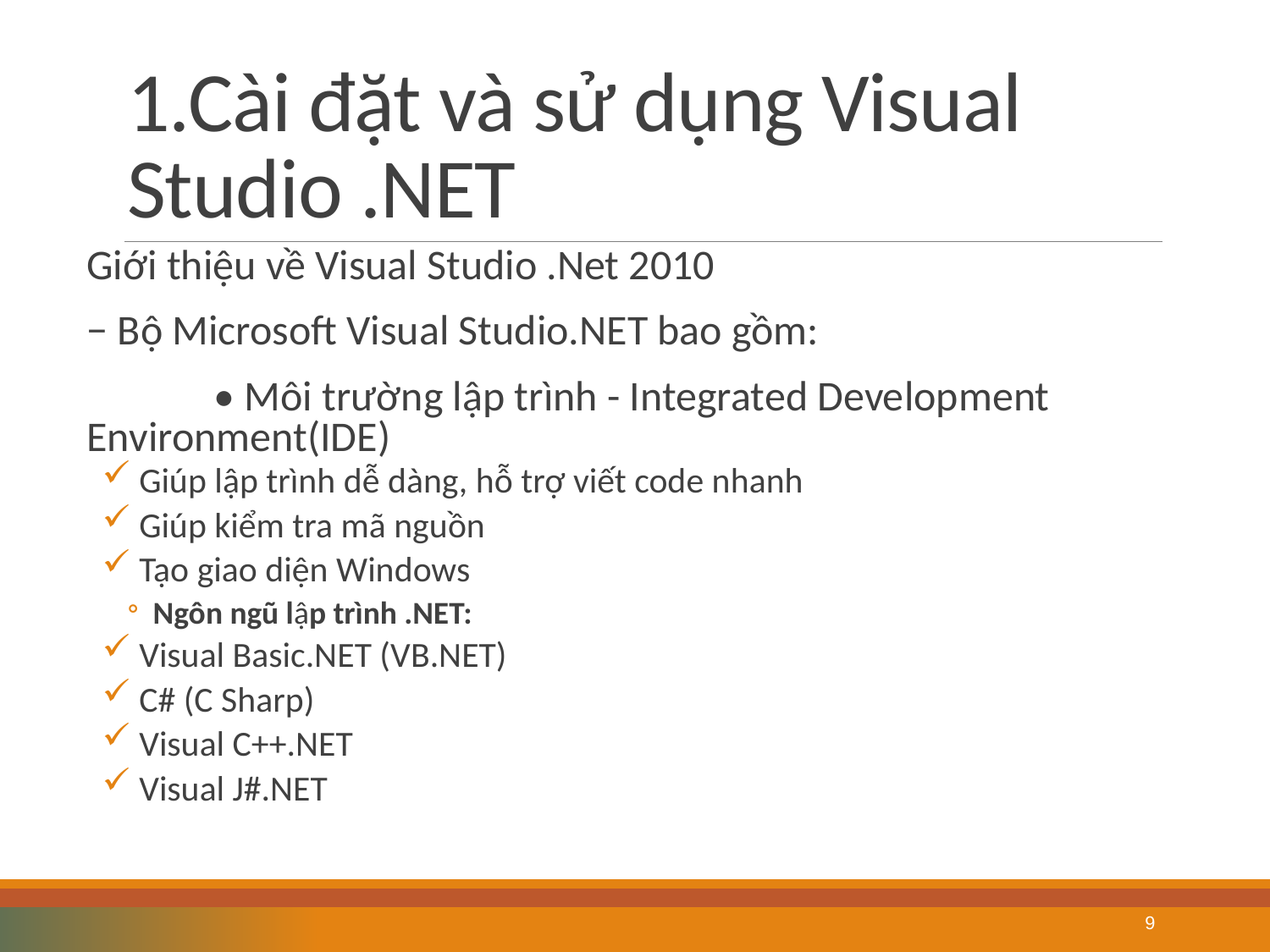

# 1.Cài đặt và sử dụng Visual Studio .NET
Giới thiệu về Visual Studio .Net 2010
	− Bộ Microsoft Visual Studio.NET bao gồm:
		• Môi trường lập trình - Integrated Development Environment(IDE)
 Giúp lập trình dễ dàng, hỗ trợ viết code nhanh
 Giúp kiểm tra mã nguồn
 Tạo giao diện Windows
Ngôn ngũ lập trình .NET:
 Visual Basic.NET (VB.NET)
 C# (C Sharp)
 Visual C++.NET
 Visual J#.NET

9